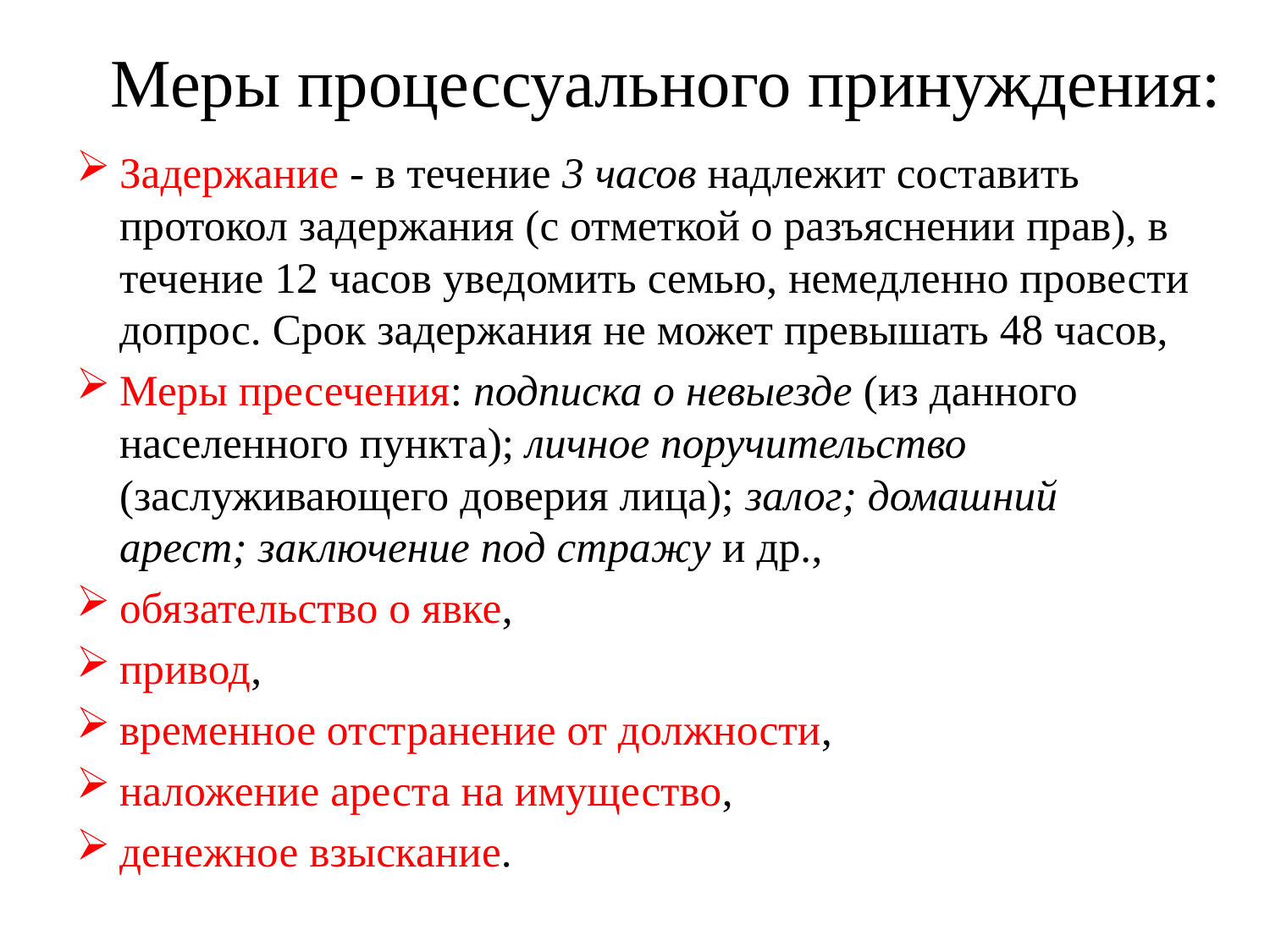

# Меры процессуального принуждения:
Задержание - в течение 3 часов надлежит составить протокол задержания (с отметкой о разъяснении прав), в течение 12 часов уведомить семью, немедленно провести допрос. Срок задержания не может превышать 48 часов,
Меры пресечения: подписка о невыезде (из данного населенного пункта); личное поручительство (заслуживающего доверия лица); залог; домашний арест; заключение под стражу и др.,
обязательство о явке,
привод,
временное отстранение от должности,
наложение ареста на имущество,
денежное взыскание.